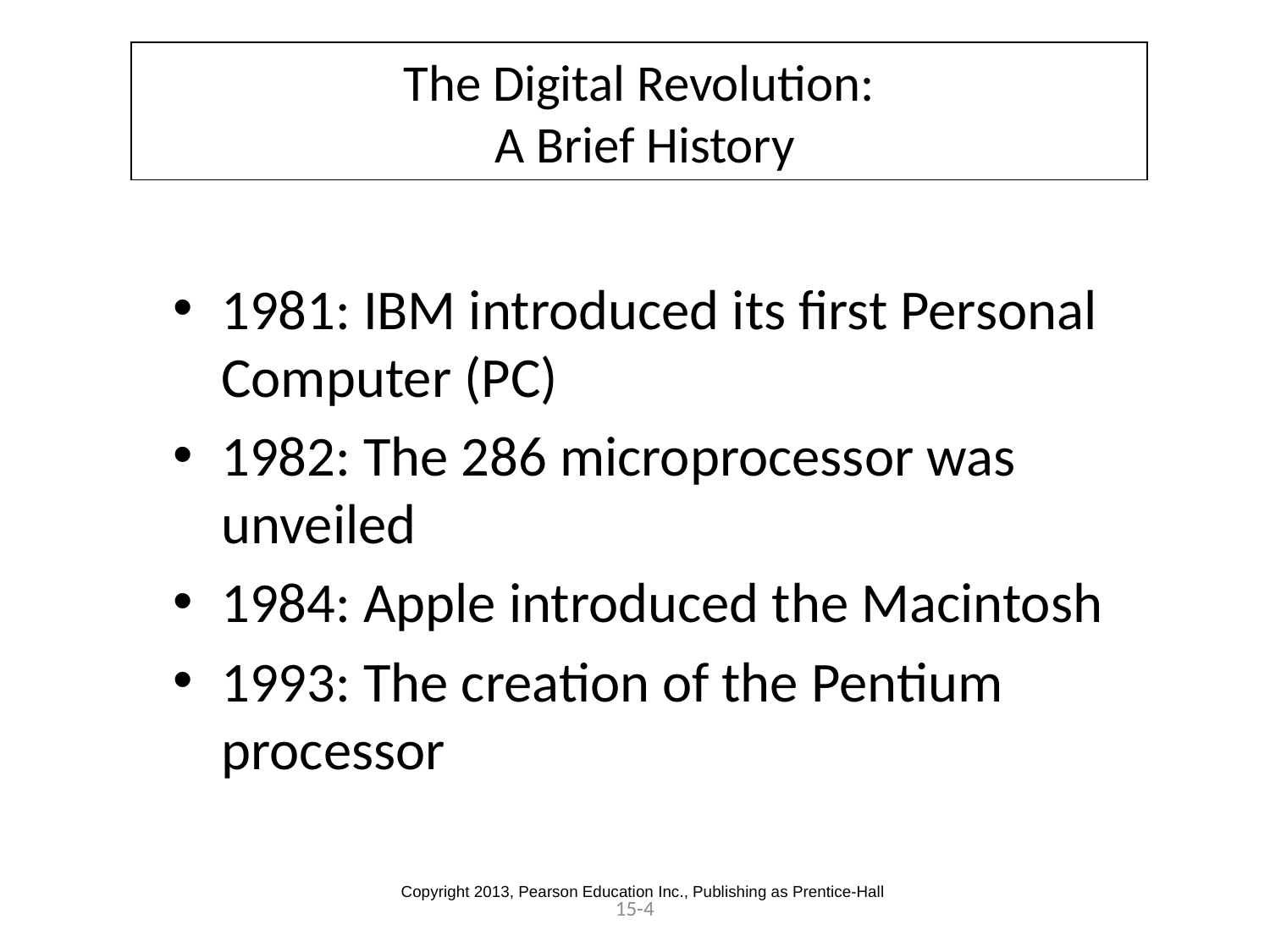

# The Digital Revolution: A Brief History
1981: IBM introduced its first Personal Computer (PC)
1982: The 286 microprocessor was unveiled
1984: Apple introduced the Macintosh
1993: The creation of the Pentium processor
Copyright 2013, Pearson Education Inc., Publishing as Prentice-Hall

15-4